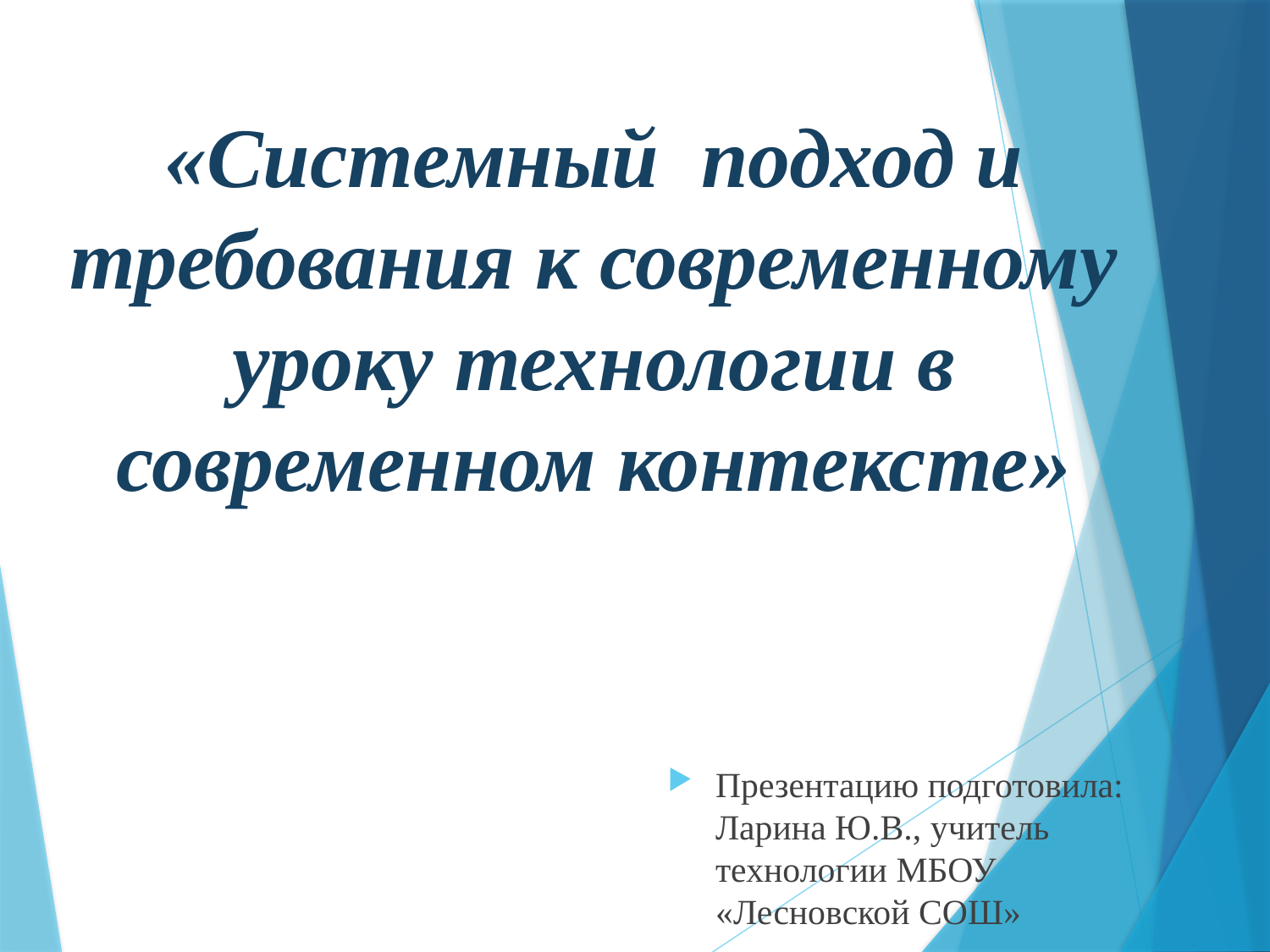

# «Системный  подход и требования к современному уроку технологии в современном контексте»
Презентацию подготовила: Ларина Ю.В., учитель технологии МБОУ «Лесновской СОШ»